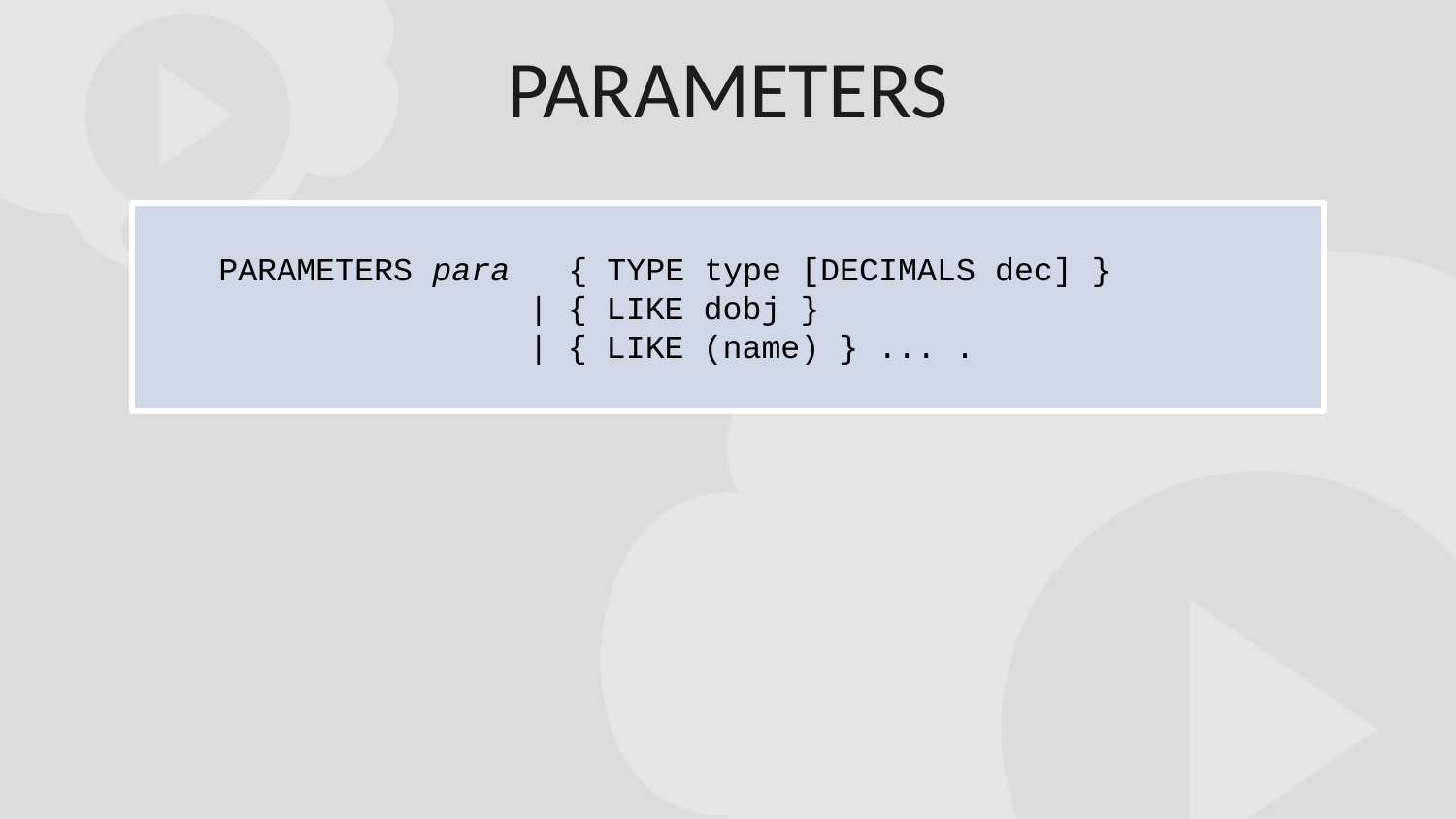

PARAMETERS

PARAMETERS para   { TYPE type [DECIMALS dec] }
                | { LIKE dobj }
                | { LIKE (name) } ... .